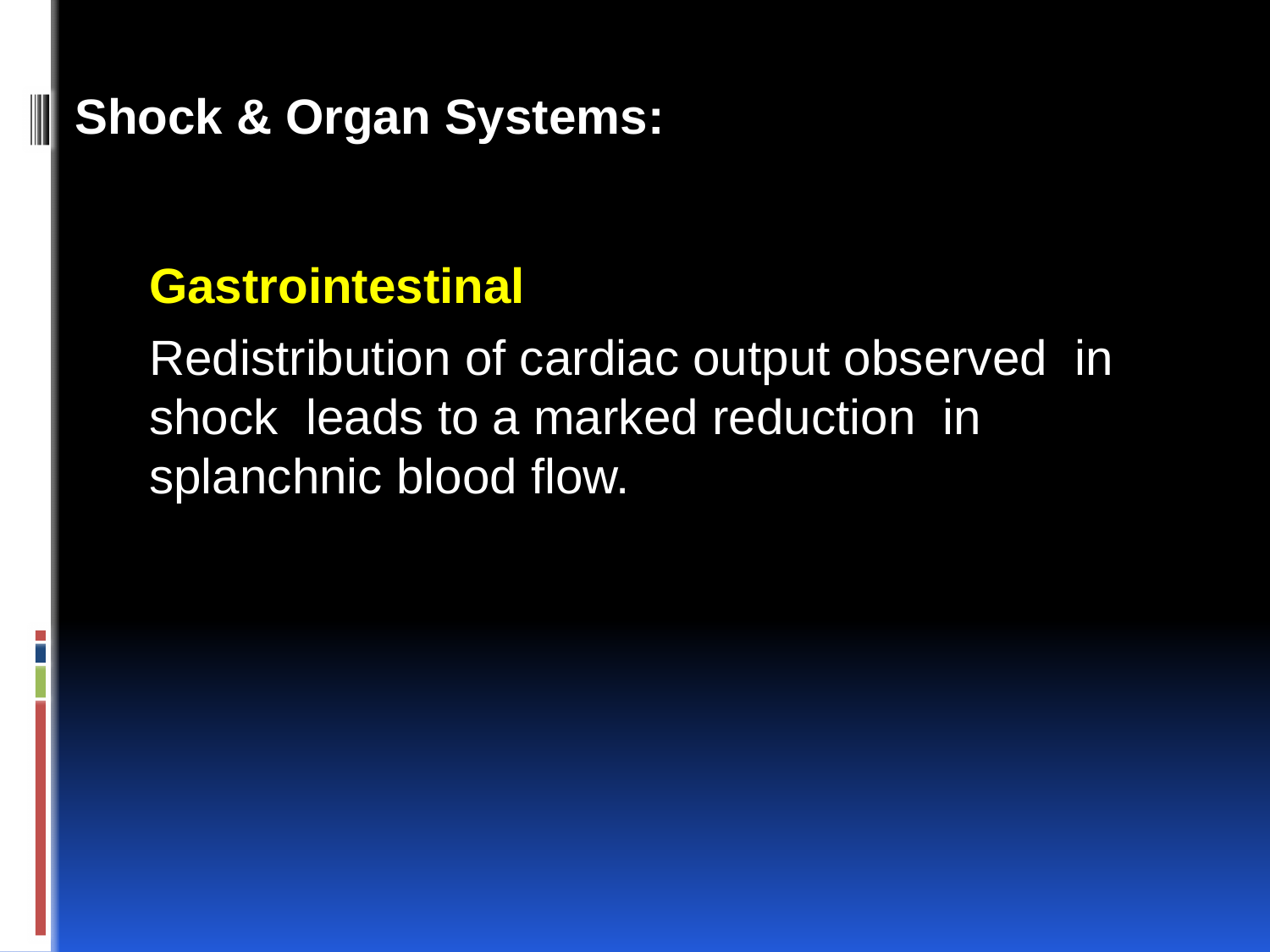

Shock & Organ Systems:
Gastrointestinal
Redistribution of cardiac output observed  in shock  leads to a marked reduction  in splanchnic blood flow.